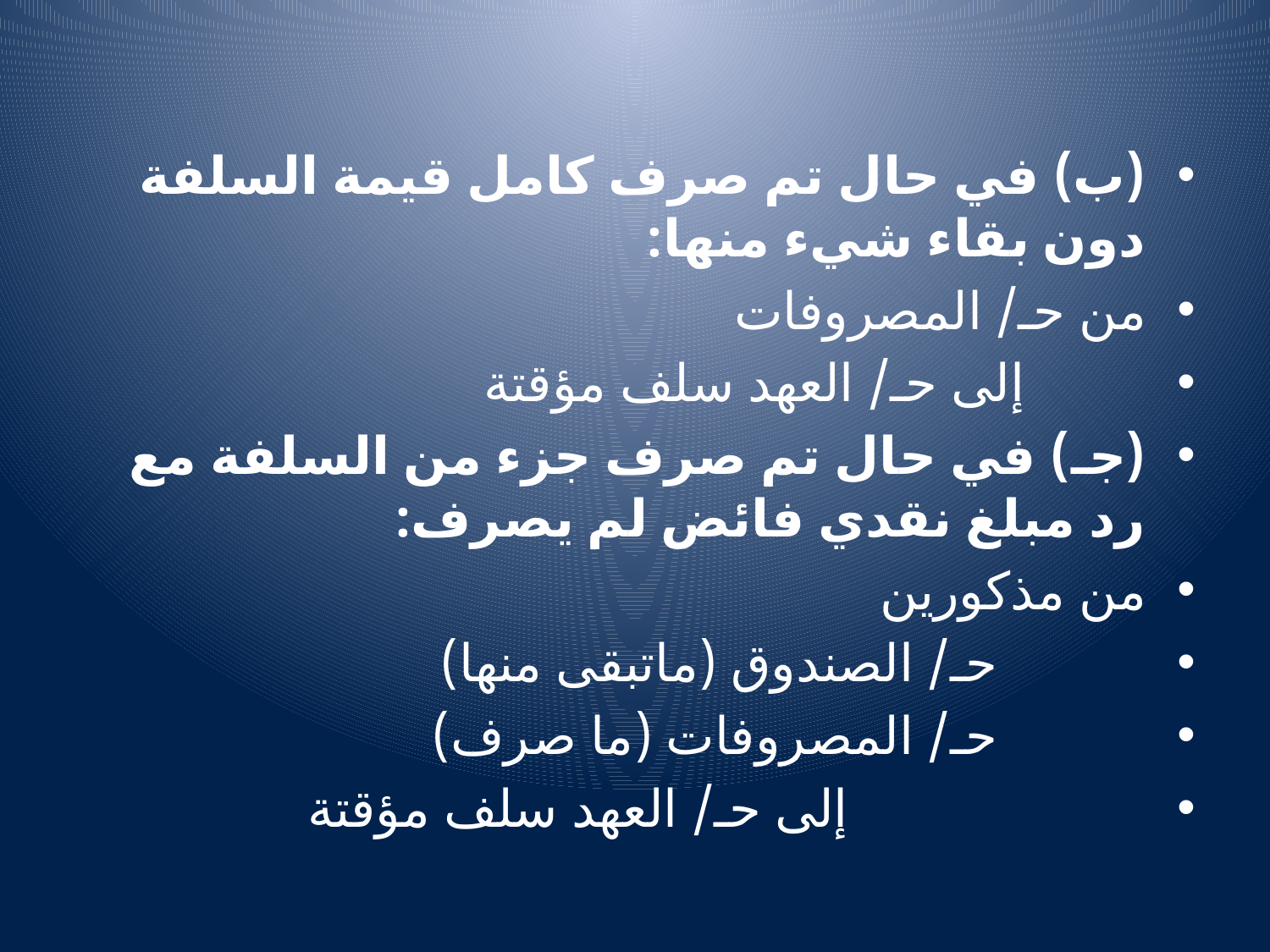

#
(ب) في حال تم صرف كامل قيمة السلفة دون بقاء شيء منها:
من حـ/ المصروفات
         إلى حـ/ العهد سلف مؤقتة
(جـ) في حال تم صرف جزء من السلفة مع رد مبلغ نقدي فائض لم يصرف:
من مذكورين
           حـ/ الصندوق (ماتبقى منها)
           حـ/ المصروفات (ما صرف)
                      إلى حـ/ العهد سلف مؤقتة